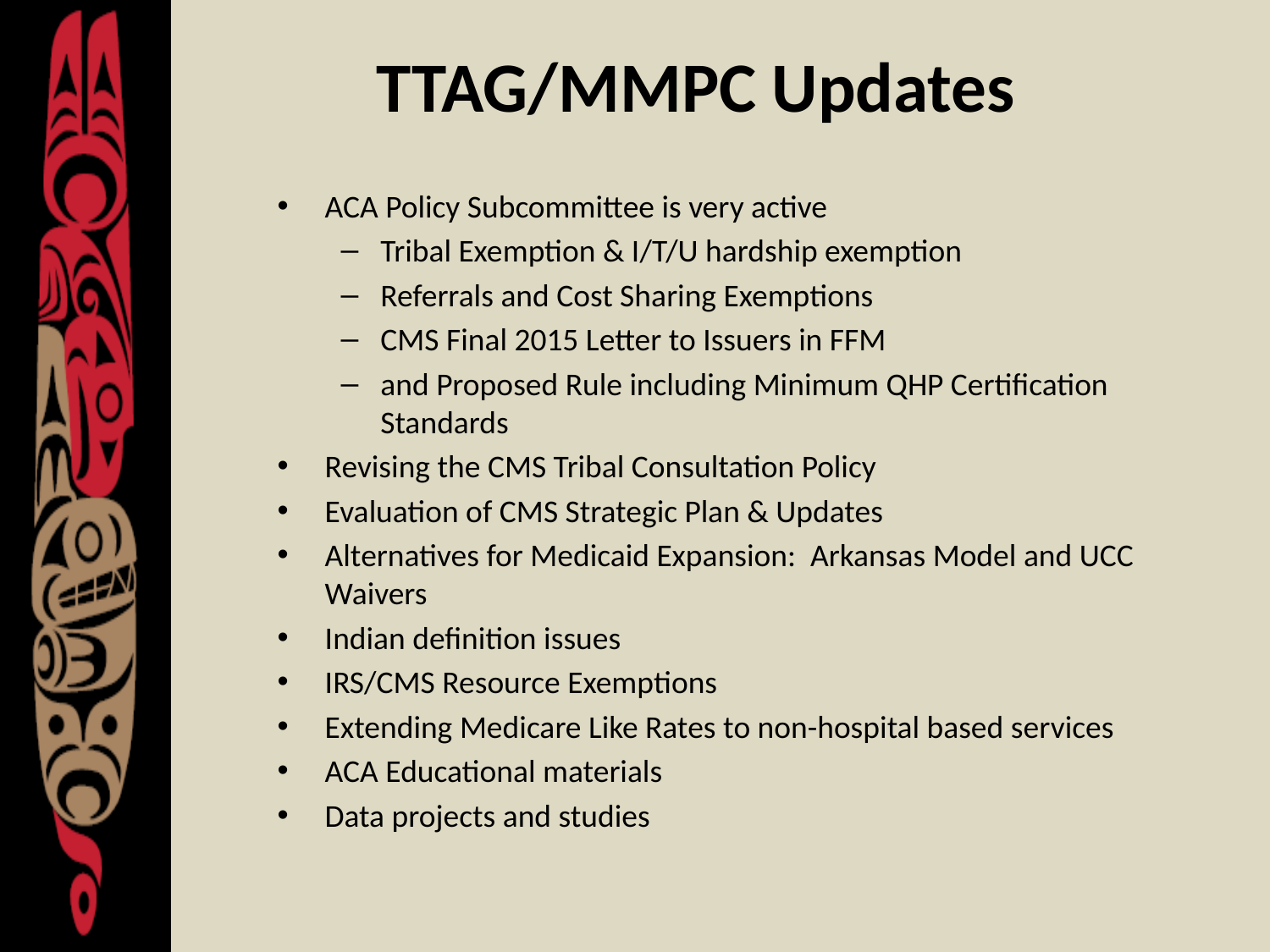

# TTAG/MMPC Updates
ACA Policy Subcommittee is very active
Tribal Exemption & I/T/U hardship exemption
Referrals and Cost Sharing Exemptions
CMS Final 2015 Letter to Issuers in FFM
and Proposed Rule including Minimum QHP Certification Standards
Revising the CMS Tribal Consultation Policy
Evaluation of CMS Strategic Plan & Updates
Alternatives for Medicaid Expansion:  Arkansas Model and UCC Waivers
Indian definition issues
IRS/CMS Resource Exemptions
Extending Medicare Like Rates to non-hospital based services
ACA Educational materials
Data projects and studies